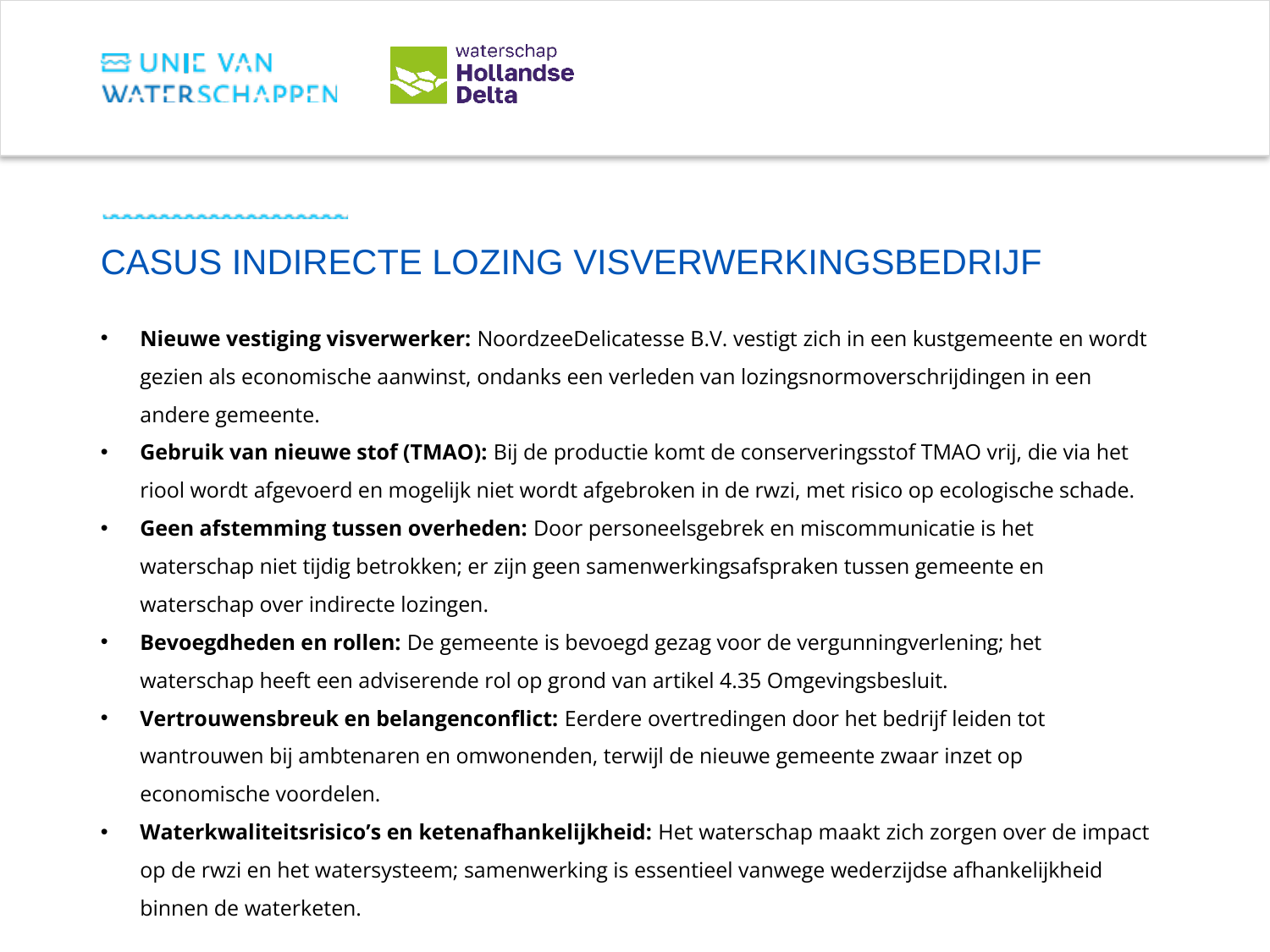

# CASUS Indirecte lozing visverwerkingsbedrijf
Nieuwe vestiging visverwerker: NoordzeeDelicatesse B.V. vestigt zich in een kustgemeente en wordt gezien als economische aanwinst, ondanks een verleden van lozingsnormoverschrijdingen in een andere gemeente.
Gebruik van nieuwe stof (TMAO): Bij de productie komt de conserveringsstof TMAO vrij, die via het riool wordt afgevoerd en mogelijk niet wordt afgebroken in de rwzi, met risico op ecologische schade.
Geen afstemming tussen overheden: Door personeelsgebrek en miscommunicatie is het waterschap niet tijdig betrokken; er zijn geen samenwerkingsafspraken tussen gemeente en waterschap over indirecte lozingen.
Bevoegdheden en rollen: De gemeente is bevoegd gezag voor de vergunningverlening; het waterschap heeft een adviserende rol op grond van artikel 4.35 Omgevingsbesluit.
Vertrouwensbreuk en belangenconflict: Eerdere overtredingen door het bedrijf leiden tot wantrouwen bij ambtenaren en omwonenden, terwijl de nieuwe gemeente zwaar inzet op economische voordelen.
Waterkwaliteitsrisico’s en ketenafhankelijkheid: Het waterschap maakt zich zorgen over de impact op de rwzi en het watersysteem; samenwerking is essentieel vanwege wederzijdse afhankelijkheid binnen de waterketen.